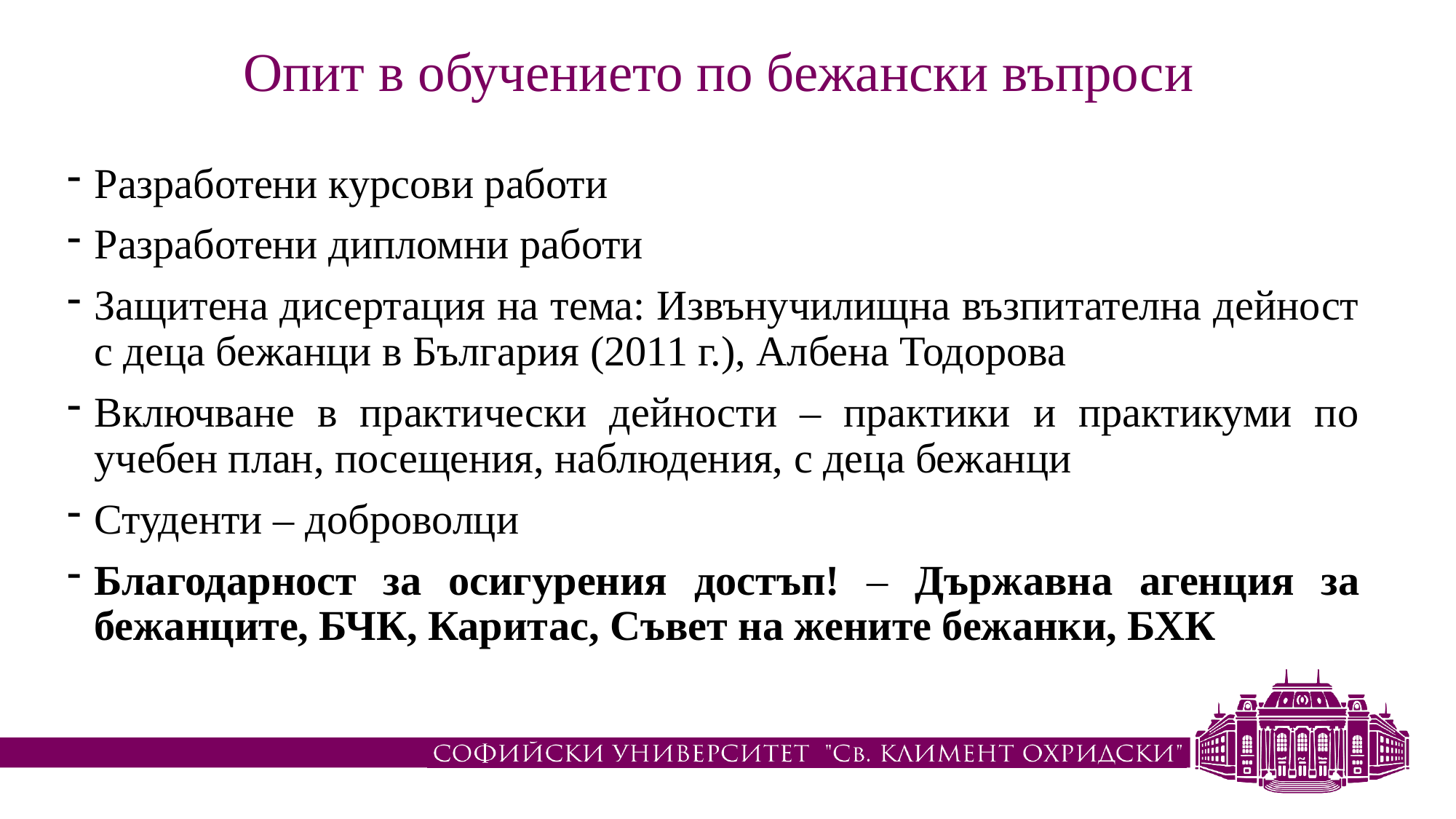

# Опит в обучението по бежански въпроси
Разработени курсови работи
Разработени дипломни работи
Защитена дисертация на тема: Извънучилищна възпитателна дейност с деца бежанци в България (2011 г.), Албена Тодорова
Включване в практически дейности – практики и практикуми по учебен план, посещения, наблюдения, с деца бежанци
Студенти – доброволци
Благодарност за осигурения достъп! – Държавна агенция за бежанците, БЧК, Каритас, Съвет на жените бежанки, БХК